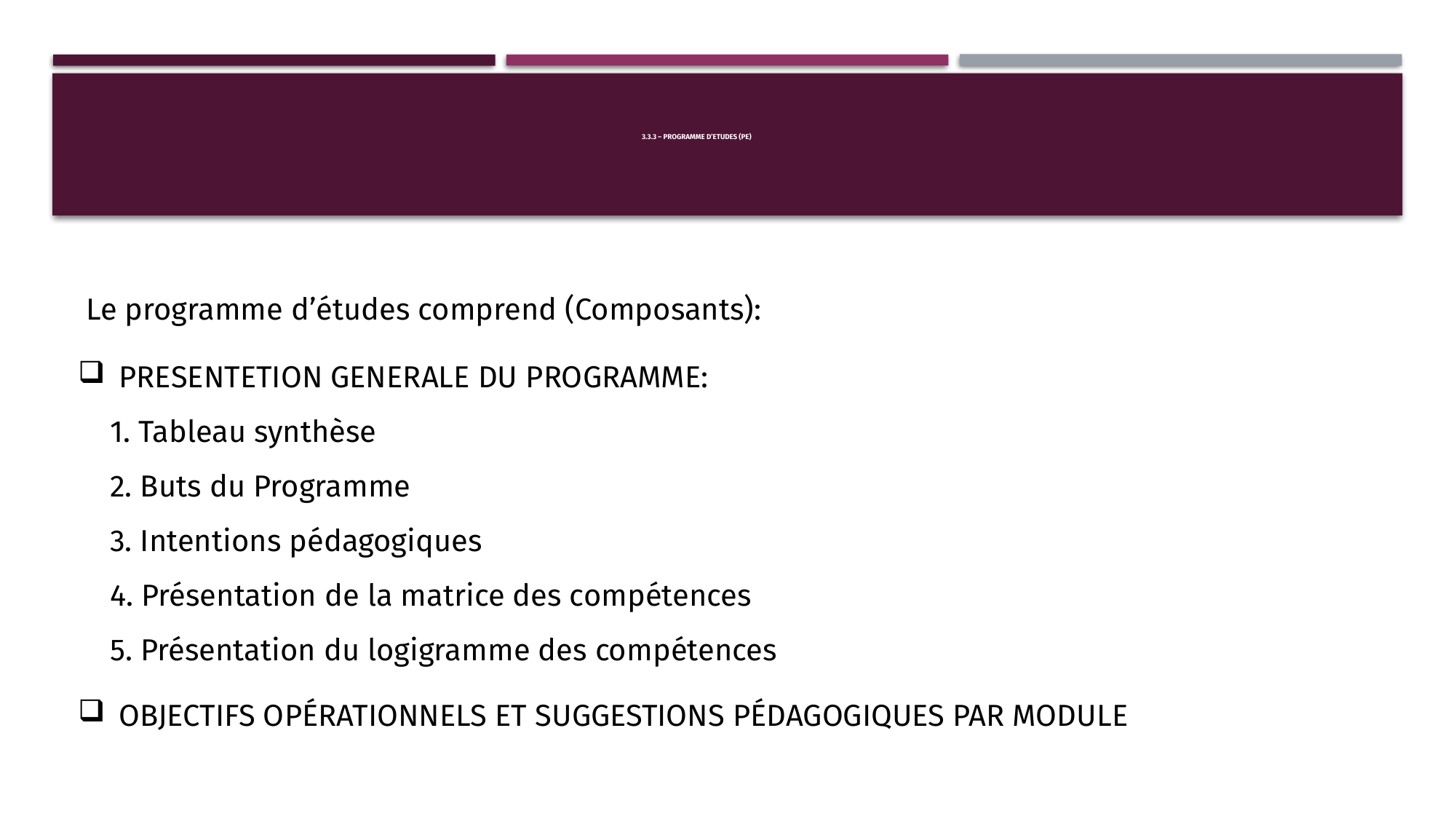

# 3.3.3 – PROGRAMME D’ETUDES (PE)

 Le programme d’études comprend (Composants):

PRESENTETION GENERALE DU PROGRAMME:
    1. Tableau synthèse
    2. Buts du Programme
    3. Intentions pédagogiques
    4. Présentation de la matrice des compétences
    5. Présentation du logigramme des compétences

OBJECTIFS OPÉRATIONNELS ET SUGGESTIONS PÉDAGOGIQUES PAR MODULE